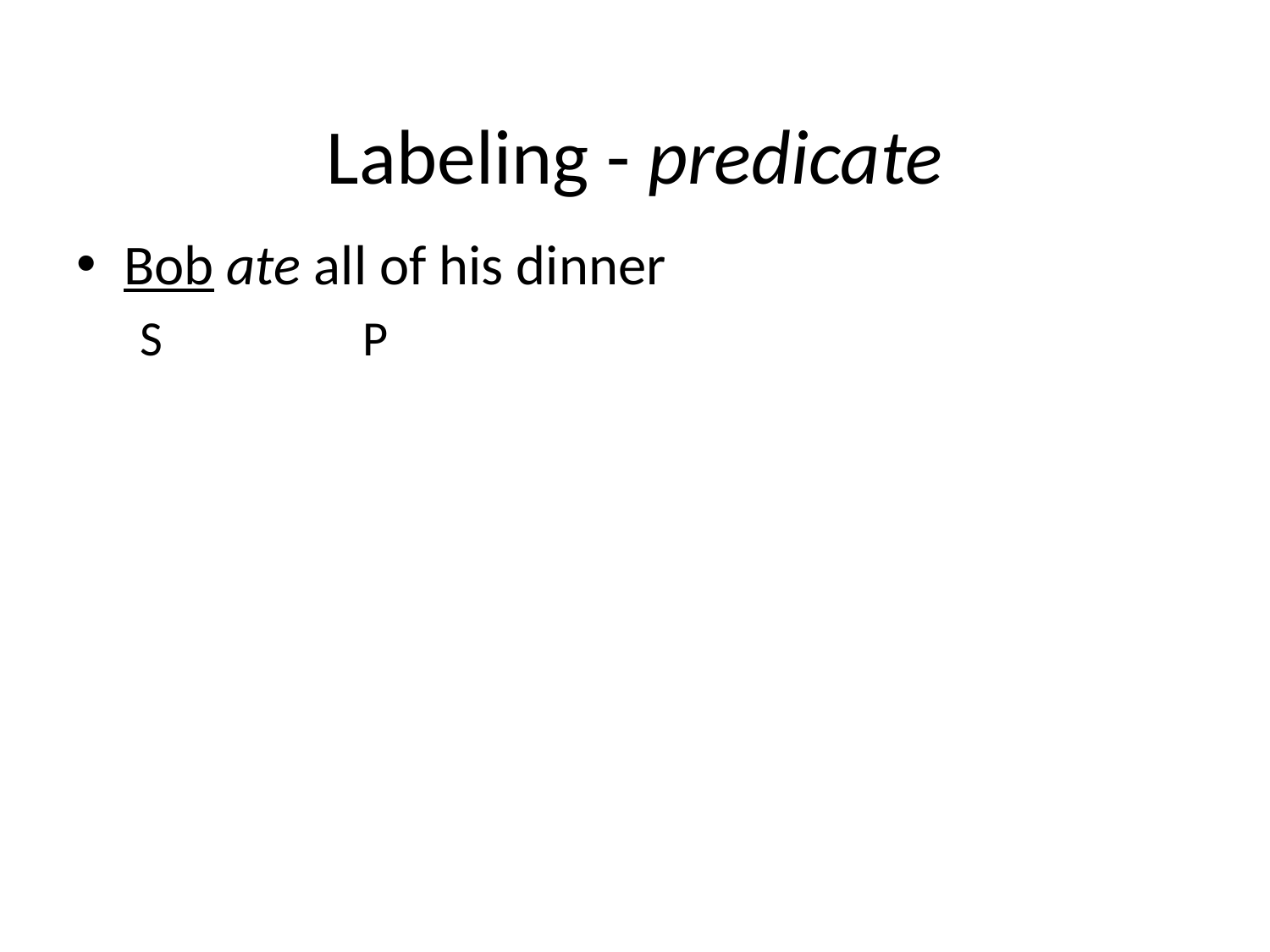

# Labeling - predicate
Bob ate all of his dinner
S		     P